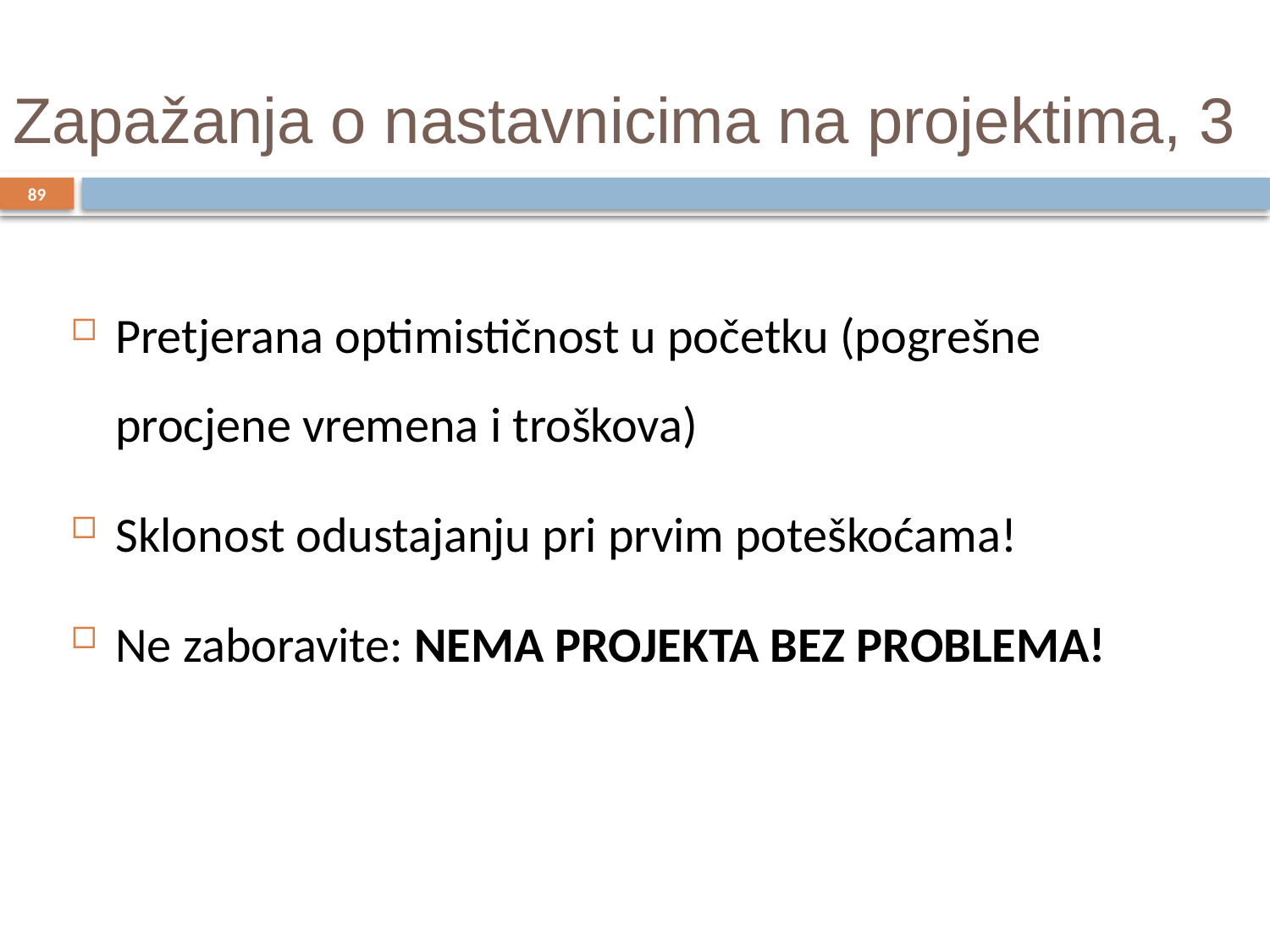

# Zapažanja o nastavnicima na projektima, 3
89
Pretjerana optimističnost u početku (pogrešne procjene vremena i troškova)
Sklonost odustajanju pri prvim poteškoćama!
Ne zaboravite: NEMA PROJEKTA BEZ PROBLEMA!